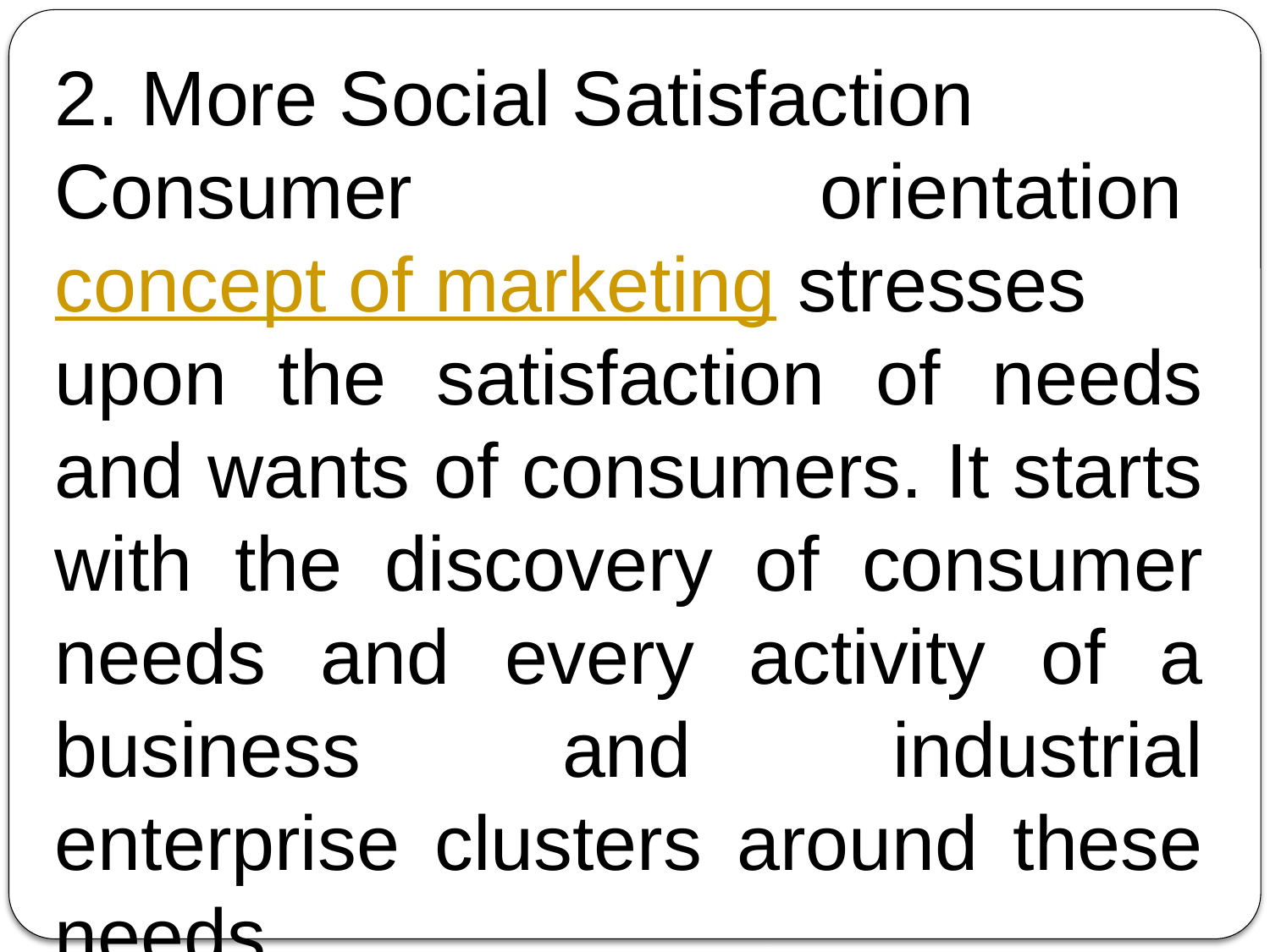

2. More Social Satisfaction
Consumer orientation concept of marketing stresses upon the satisfaction of needs and wants of consumers. It starts with the discovery of consumer needs and every activity of a business and industrial enterprise clusters around these needs.